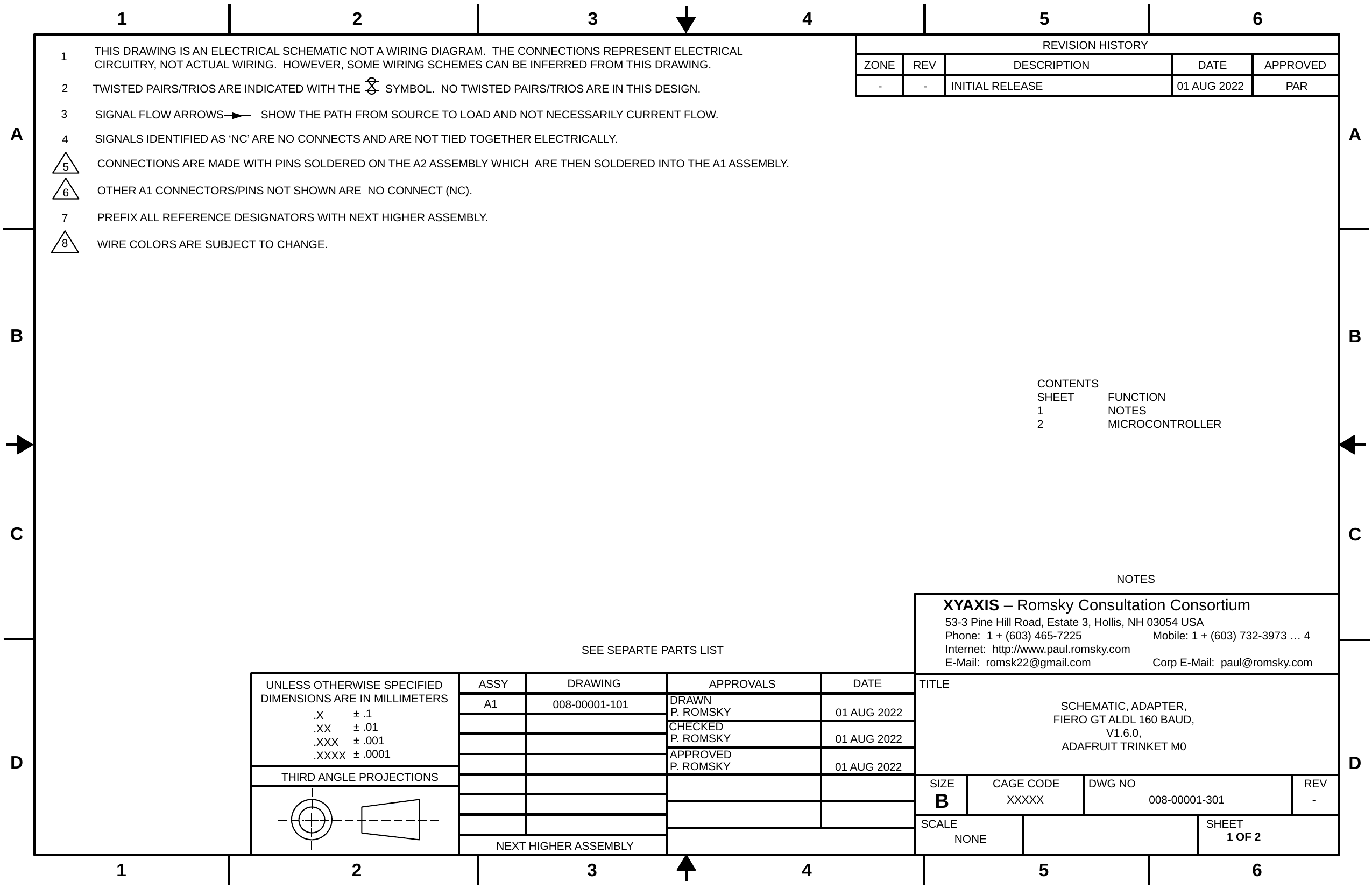

THIS DRAWING IS AN ELECTRICAL SCHEMATIC NOT A WIRING DIAGRAM.  THE CONNECTIONS REPRESENT ELECTRICAL
CIRCUITRY, NOT ACTUAL WIRING.  HOWEVER, SOME WIRING SCHEMES CAN BE INFERRED FROM THIS DRAWING.
1
 2

TWISTED PAIRS/TRIOS ARE INDICATED WITH THE        SYMBOL.  NO TWISTED PAIRS/TRIOS ARE IN THIS DESIGN.
-
-
INITIAL RELEASE
01 AUG 2022
PAR
3
SIGNAL FLOW ARROWS            SHOW THE PATH FROM SOURCE TO LOAD AND NOT NECESSARILY CURRENT FLOW.
SIGNALS IDENTIFIED AS ‘NC’ ARE NO CONNECTS AND ARE NOT TIED TOGETHER ELECTRICALLY.
4

CONNECTIONS ARE MADE WITH PINS SOLDERED ON THE A2 ASSEMBLY WHICH  ARE THEN SOLDERED INTO THE A1 ASSEMBLY.

OTHER A1 CONNECTORS/PINS NOT SHOWN ARE  NO CONNECT (NC).

PREFIX ALL REFERENCE DESIGNATORS WITH NEXT HIGHER ASSEMBLY.

WIRE COLORS ARE SUBJECT TO CHANGE.

 5

 6
7

8
CONTENTS
SHEET	FUNCTION
1	NOTES
MICROCONTROLLER
NOTES
SEE SEPARTE PARTS LIST
A1
008-00001-101
SCHEMATIC, ADAPTER,
FIERO GT ALDL 160 BAUD,
V1.6.0,
ADAFRUIT TRINKET M0
P. ROMSKY
01 AUG 2022
P. ROMSKY
01 AUG 2022
P. ROMSKY
01 AUG 2022
XXXXX
008-00001-301
-
NONE